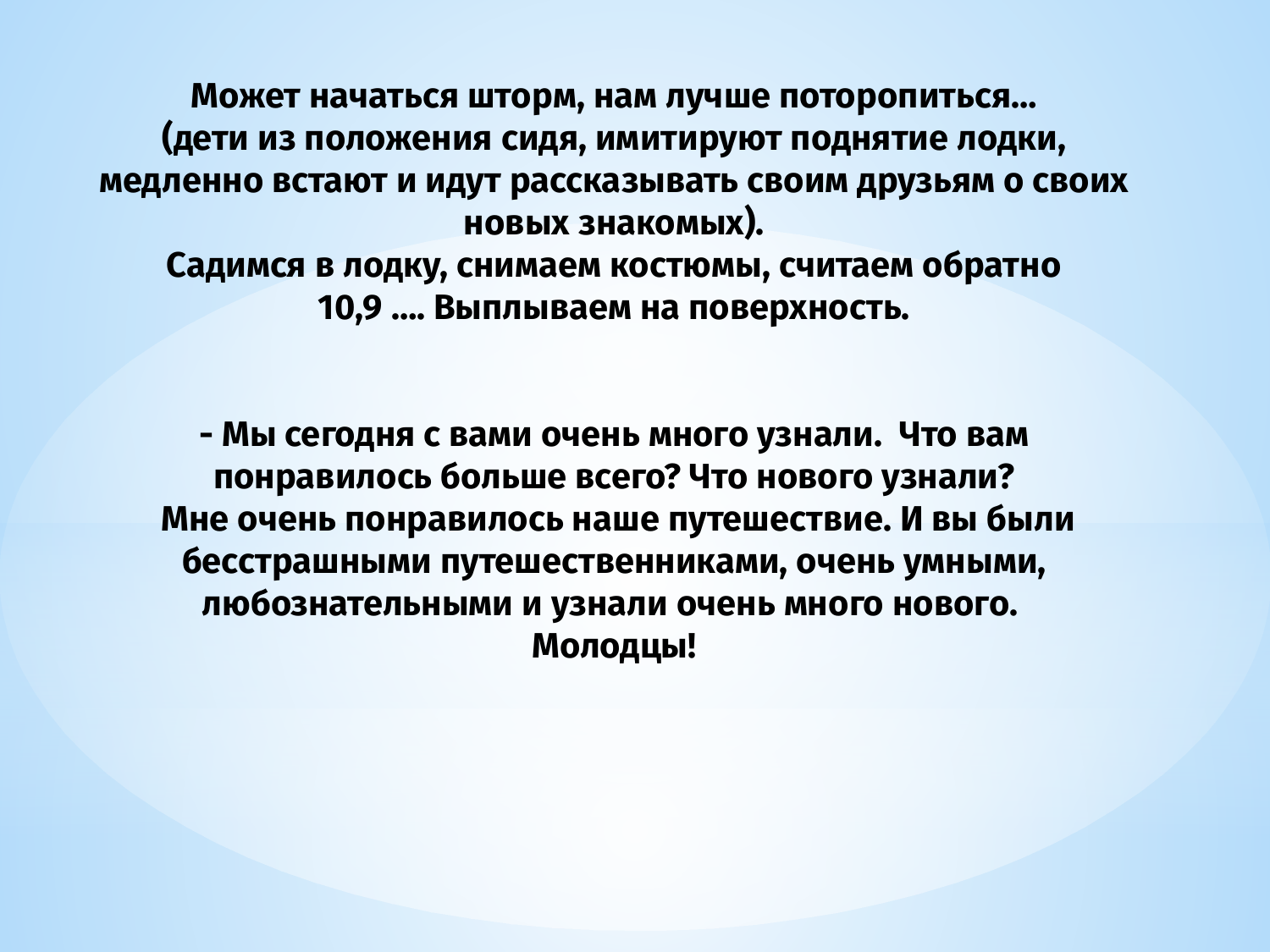

# Может начаться шторм, нам лучше поторопиться… (дети из положения сидя, имитируют поднятие лодки, медленно встают и идут рассказывать своим друзьям о своих новых знакомых). Садимся в лодку, снимаем костюмы, считаем обратно 10,9 …. Выплываем на поверхность. - Мы сегодня с вами очень много узнали.  Что вам понравилось больше всего? Что нового узнали? Мне очень понравилось наше путешествие. И вы были бесстрашными путешественниками, очень умными, любознательными и узнали очень много нового. Молодцы!